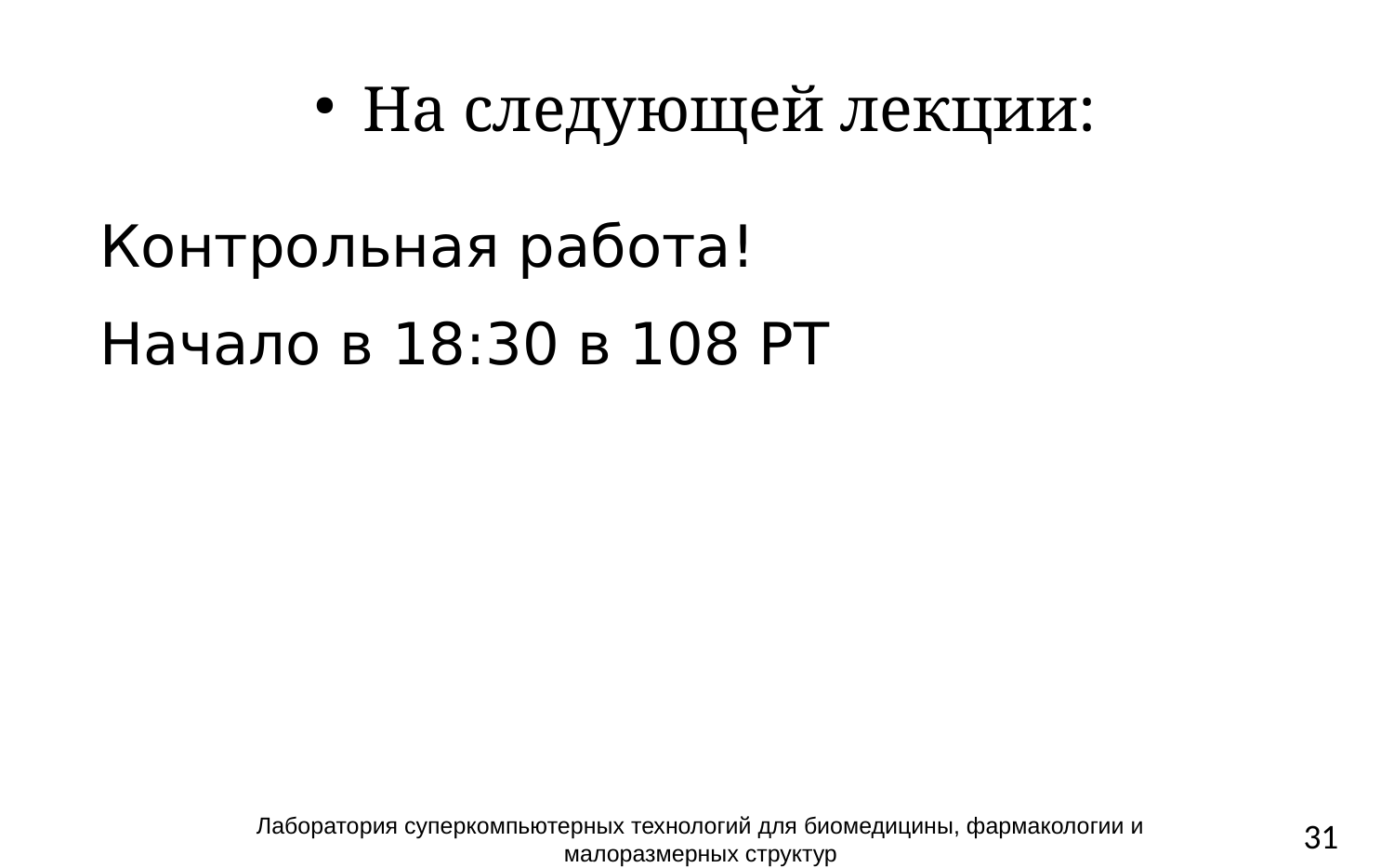

На следующей лекции:
Контрольная работа!
Начало в 18:30 в 108 РТ

Лаборатория суперкомпьютерных технологий для биомедицины, фармакологии и малоразмерных структур
31